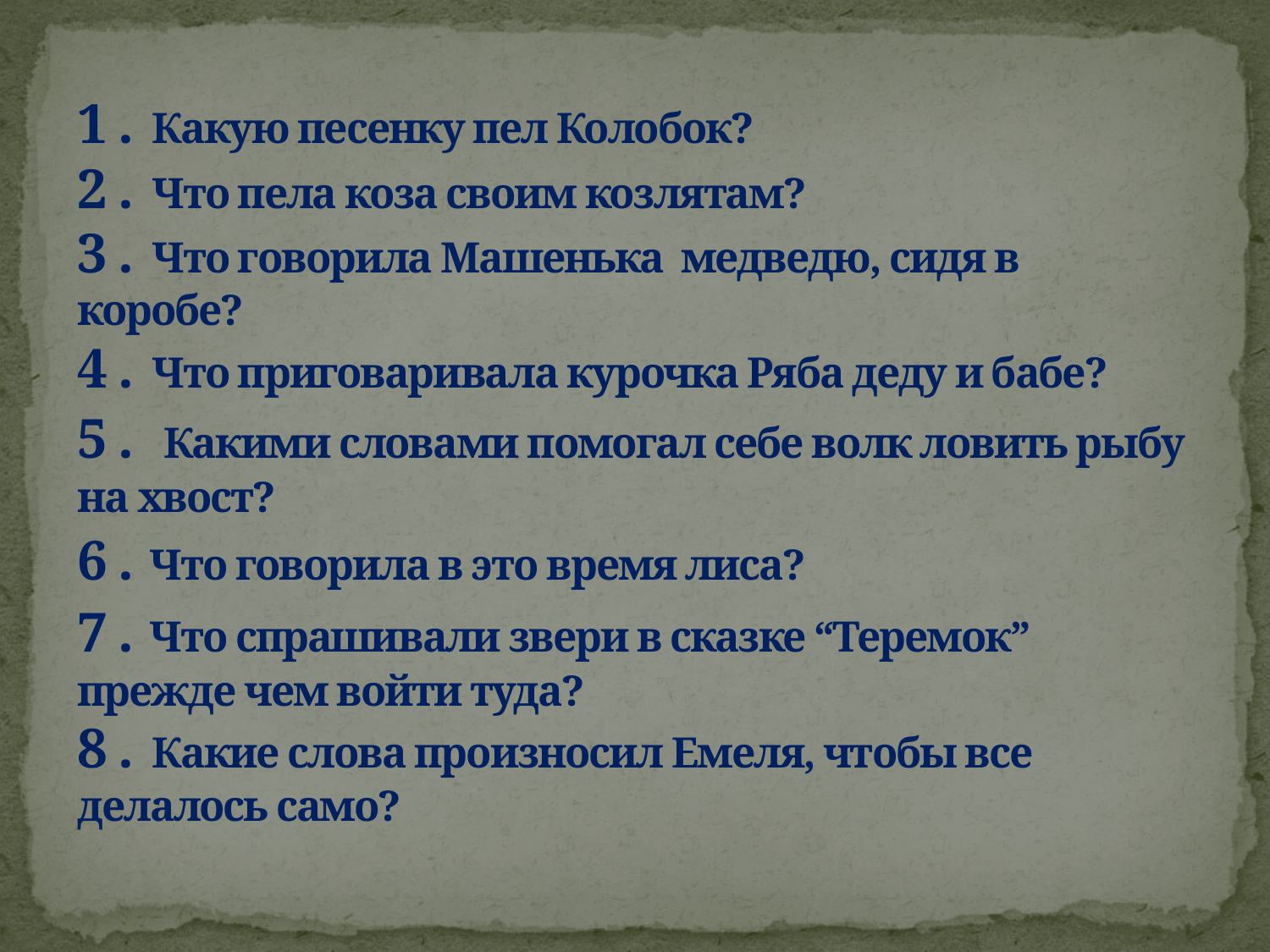

# 1 .  Какую песенку пел Колобок? 2 .  Что пела коза своим козлятам? 3 .  Что говорила Машенька  медведю, сидя в коробе?  4 .  Что приговаривала курочка Ряба деду и бабе? 5 .  Какими словами помогал себе волк ловить рыбу на хвост? 6 . Что говорила в это время лиса? 7 . Что спрашивали звери в сказке “Теремок” прежде чем войти туда? 8 .  Какие слова произносил Емеля, чтобы все  делалось само?